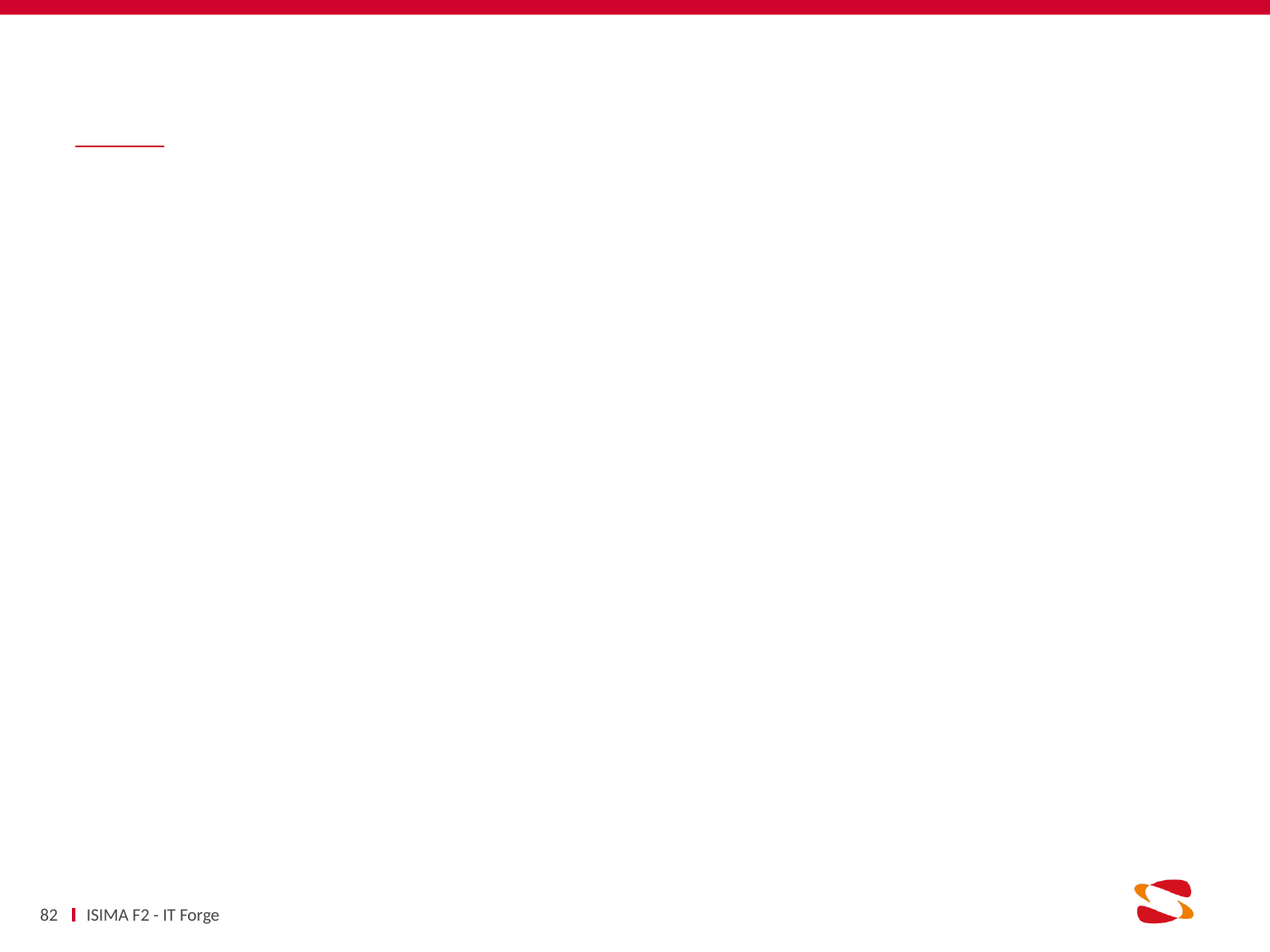

#

82
ISIMA F2 - IT Forge